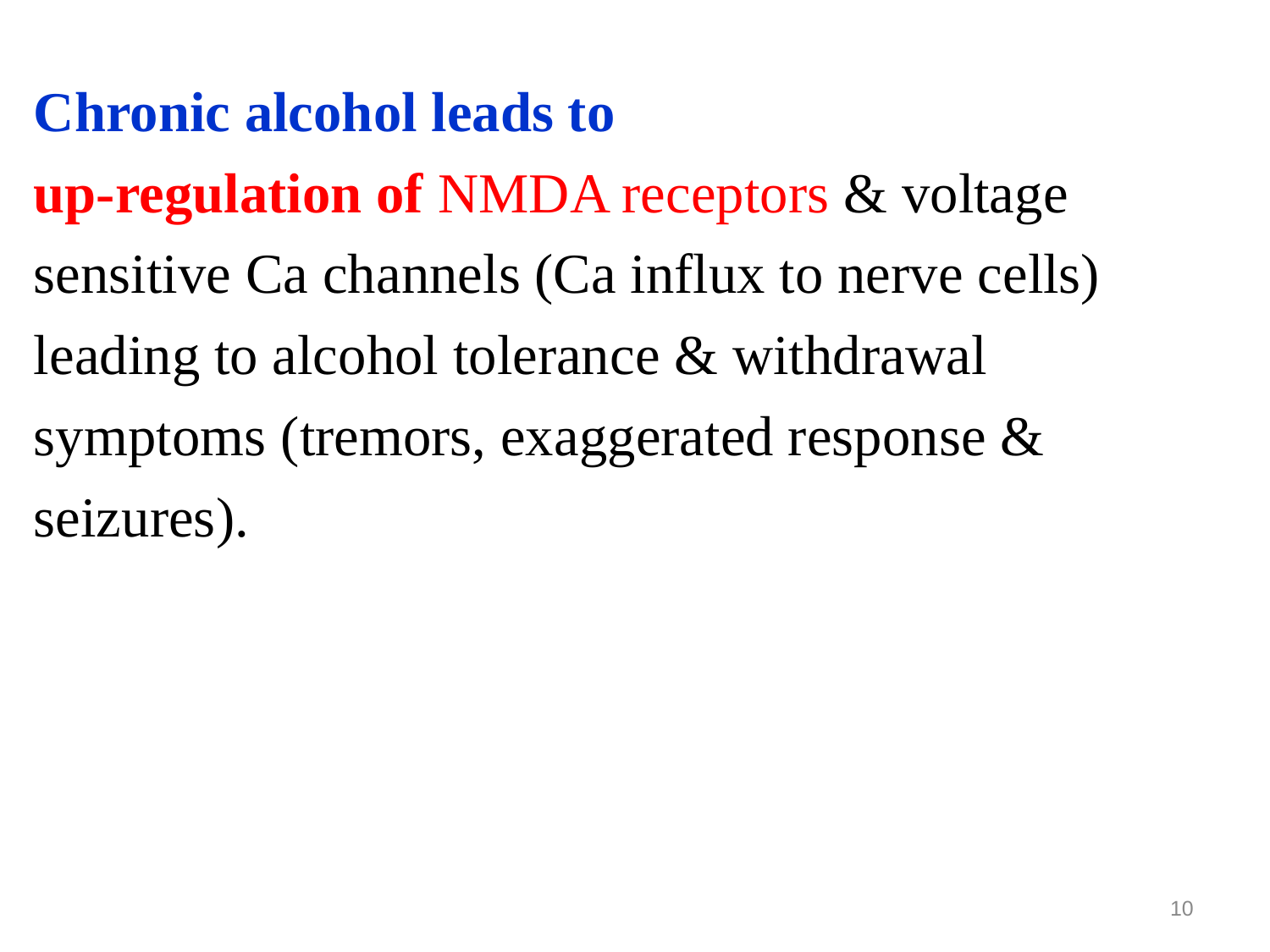

Chronic alcohol leads to
up-regulation of NMDA receptors & voltage
sensitive Ca channels (Ca influx to nerve cells)
leading to alcohol tolerance & withdrawal
symptoms (tremors, exaggerated response &
seizures).

10